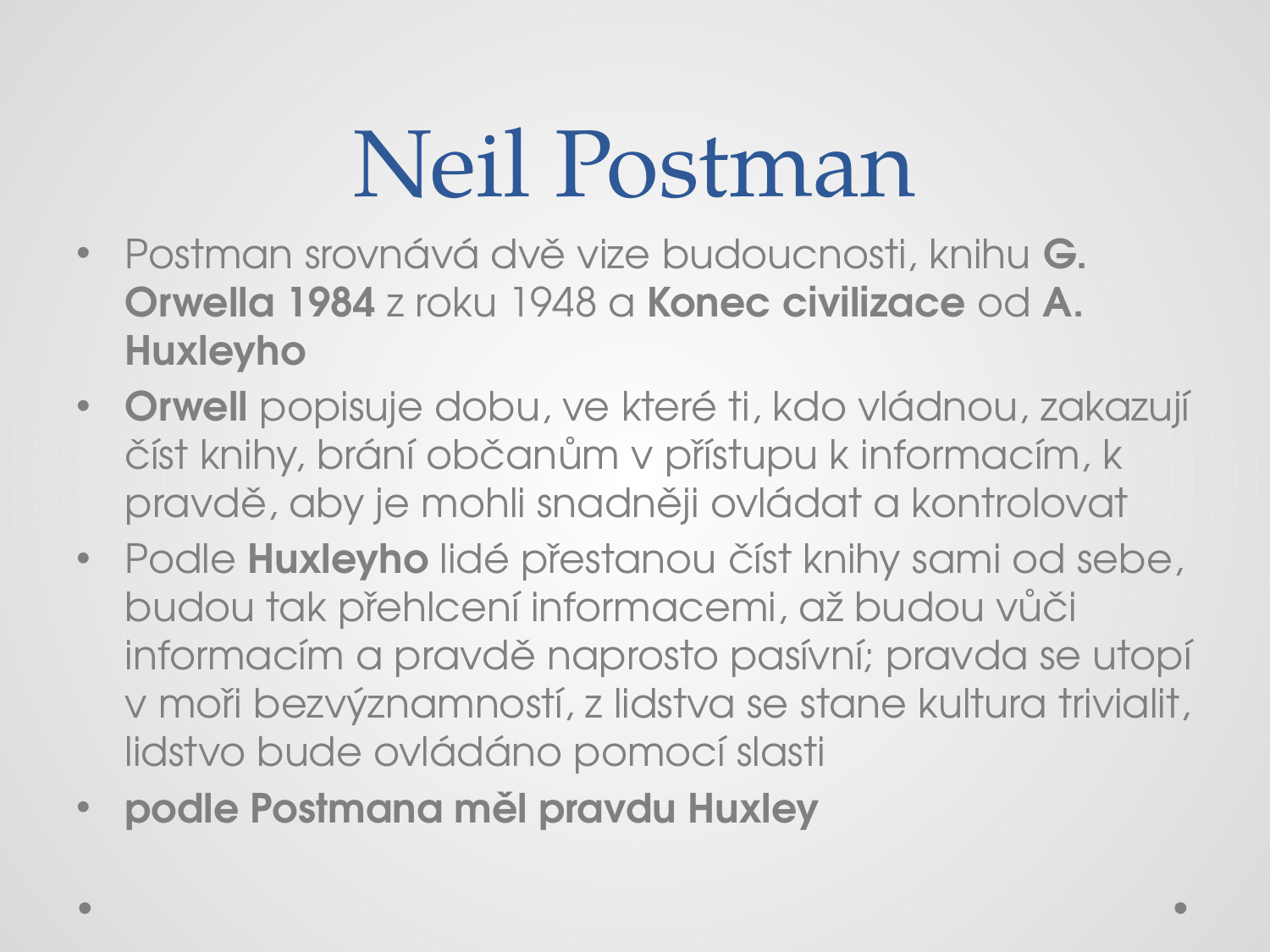

# Neil Postman
Postman srovnává dvě vize budoucnosti, knihu G. Orwella 1984 z roku 1948 a Konec civilizace od A. Huxleyho
Orwell popisuje dobu, ve které ti, kdo vládnou, zakazují číst knihy, brání občanům v přístupu k informacím, k pravdě, aby je mohli snadněji ovládat a kontrolovat
Podle Huxleyho lidé přestanou číst knihy sami od sebe, budou tak přehlcení informacemi, až budou vůči informacím a pravdě naprosto pasívní; pravda se utopí v moři bezvýznamností, z lidstva se stane kultura trivialit, lidstvo bude ovládáno pomocí slasti
podle Postmana měl pravdu Huxley